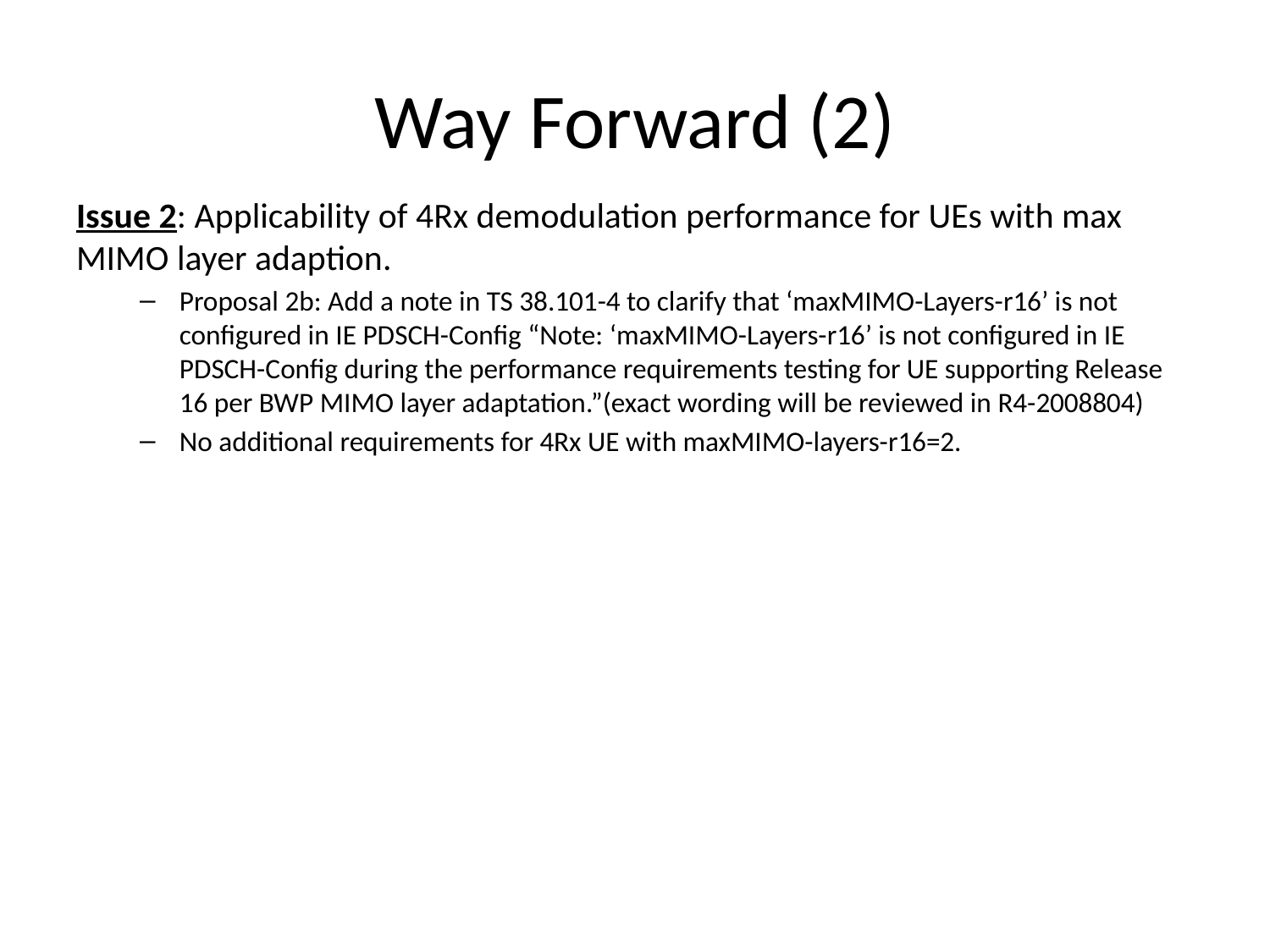

# Way Forward (2)
Issue 2: Applicability of 4Rx demodulation performance for UEs with max MIMO layer adaption.
Proposal 2b: Add a note in TS 38.101-4 to clarify that ‘maxMIMO-Layers-r16’ is not configured in IE PDSCH-Config “Note: ‘maxMIMO-Layers-r16’ is not configured in IE PDSCH-Config during the performance requirements testing for UE supporting Release 16 per BWP MIMO layer adaptation.”(exact wording will be reviewed in R4-2008804)
No additional requirements for 4Rx UE with maxMIMO-layers-r16=2.